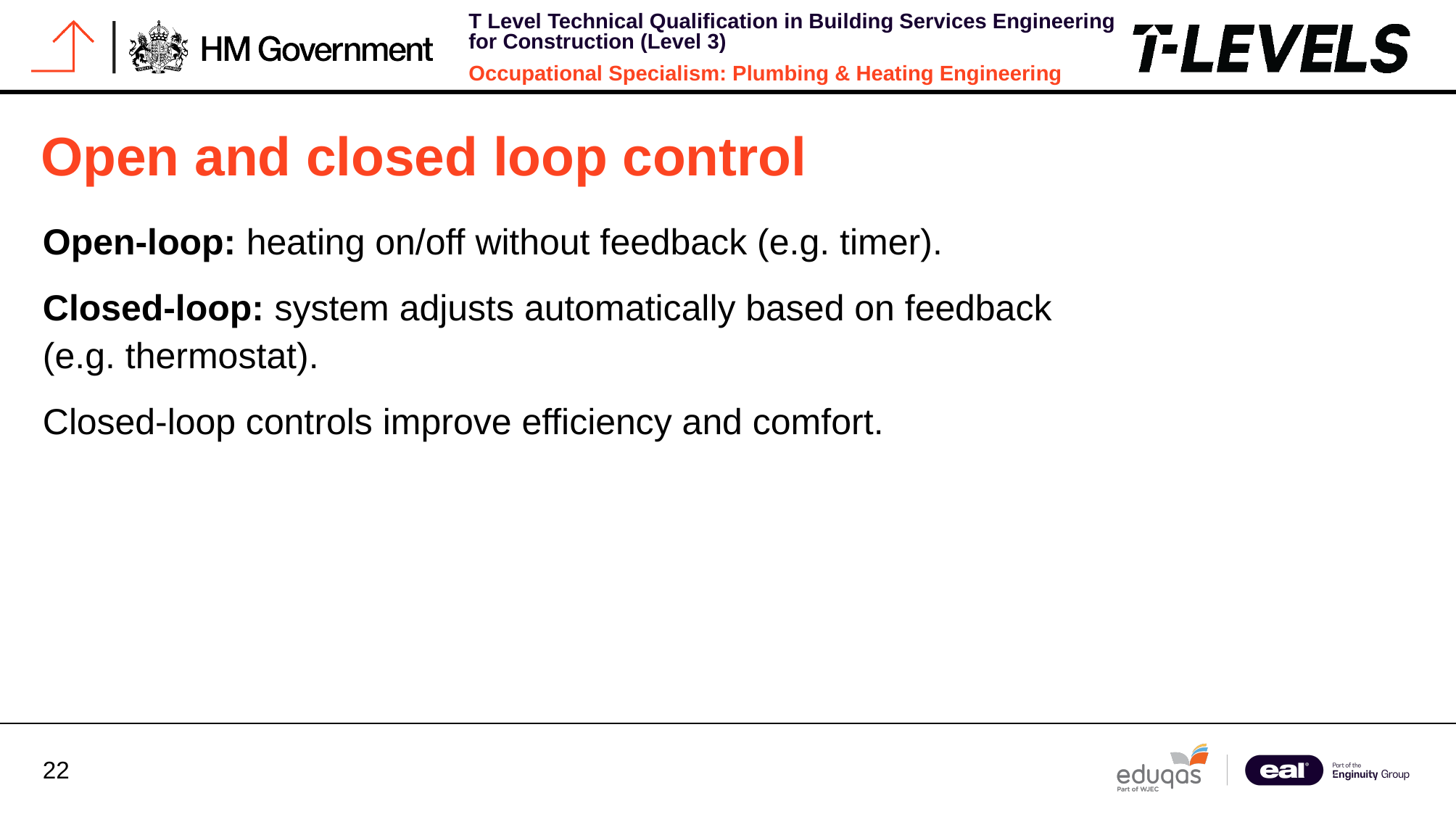

# Open and closed loop control
Open-loop: heating on/off without feedback (e.g. timer).
Closed-loop: system adjusts automatically based on feedback (e.g. thermostat).
Closed-loop controls improve efficiency and comfort.